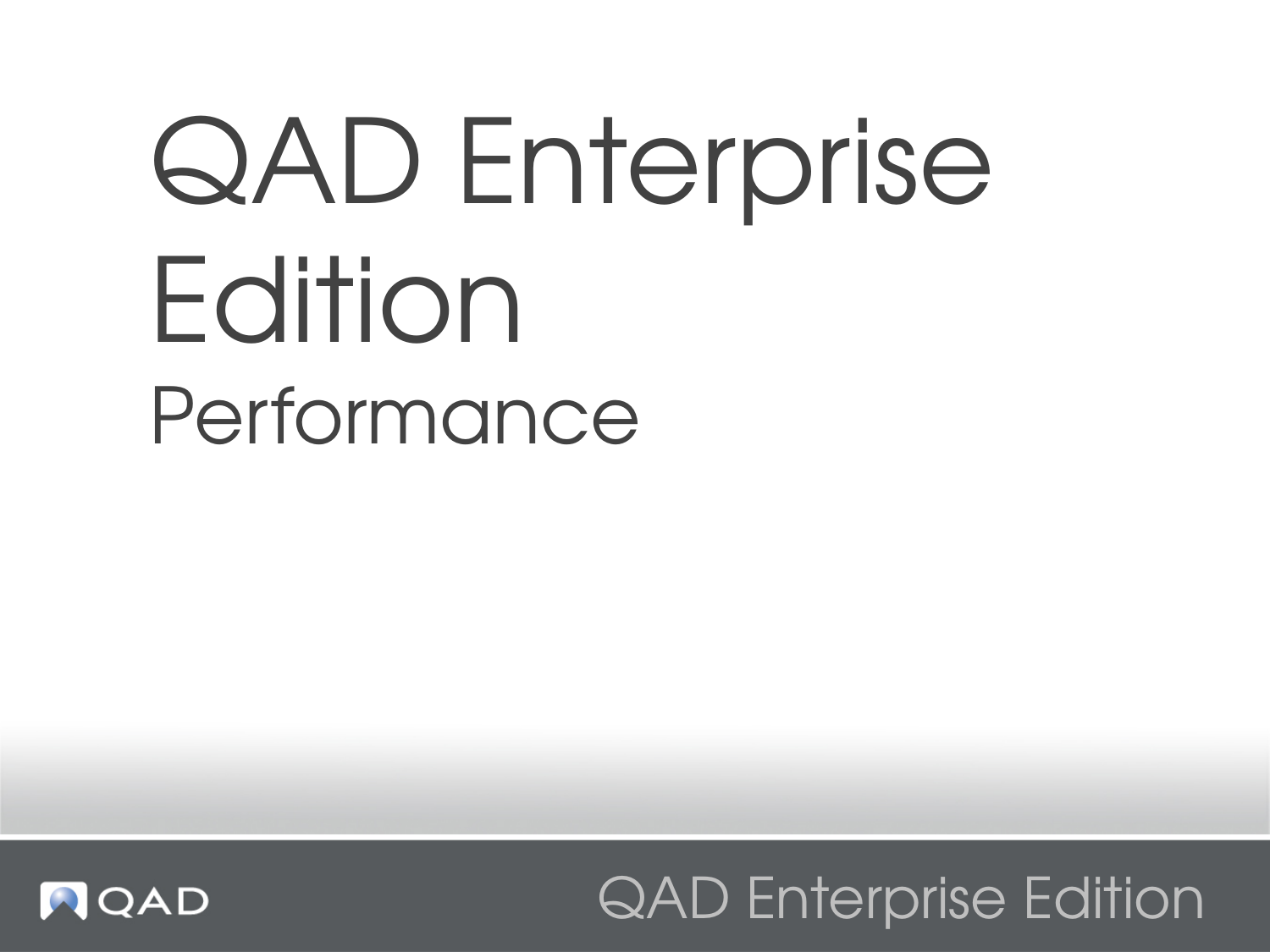

QAD Enterprise Edition
Performance

# QAD Enterprise Edition